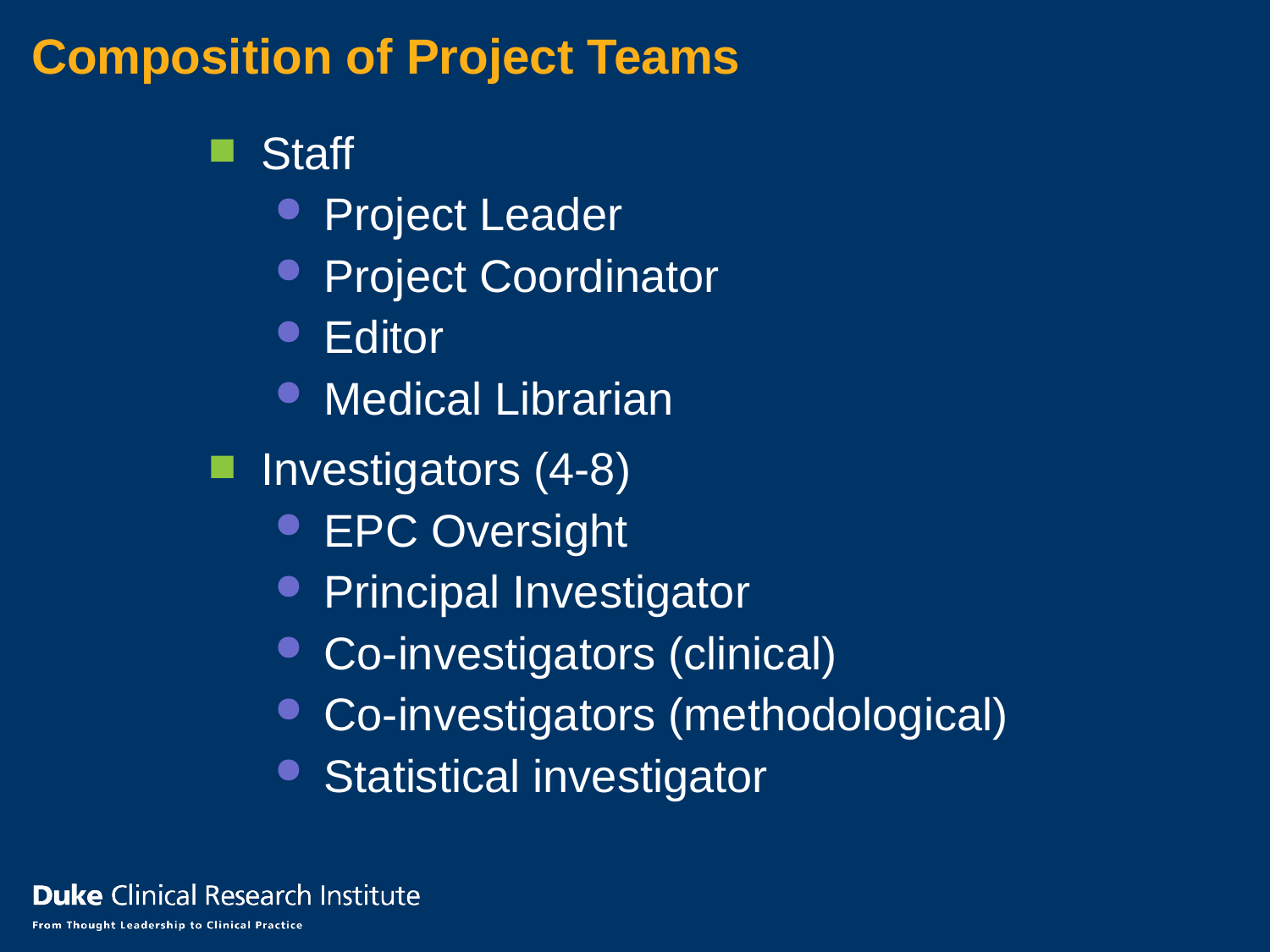

Composition of Project Teams
Staff
Project Leader
Project Coordinator
Editor
Medical Librarian
Investigators (4-8)
EPC Oversight
Principal Investigator
Co-investigators (clinical)
Co-investigators (methodological)
Statistical investigator